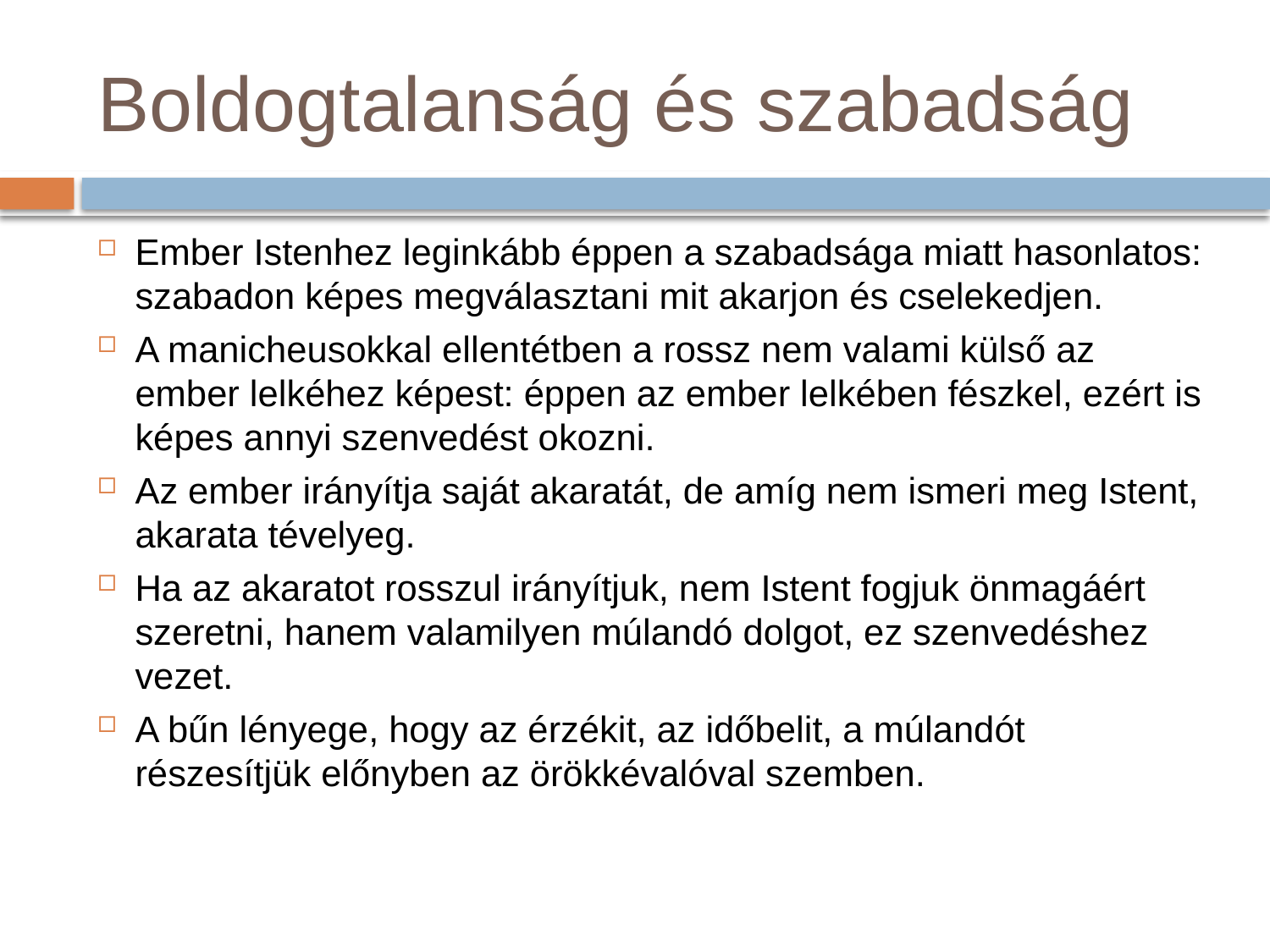

# Boldogtalanság és szabadság
Ember Istenhez leginkább éppen a szabadsága miatt hasonlatos: szabadon képes megválasztani mit akarjon és cselekedjen.
A manicheusokkal ellentétben a rossz nem valami külső az ember lelkéhez képest: éppen az ember lelkében fészkel, ezért is képes annyi szenvedést okozni.
Az ember irányítja saját akaratát, de amíg nem ismeri meg Istent, akarata tévelyeg.
Ha az akaratot rosszul irányítjuk, nem Istent fogjuk önmagáért szeretni, hanem valamilyen múlandó dolgot, ez szenvedéshez vezet.
A bűn lényege, hogy az érzékit, az időbelit, a múlandót részesítjük előnyben az örökkévalóval szemben.